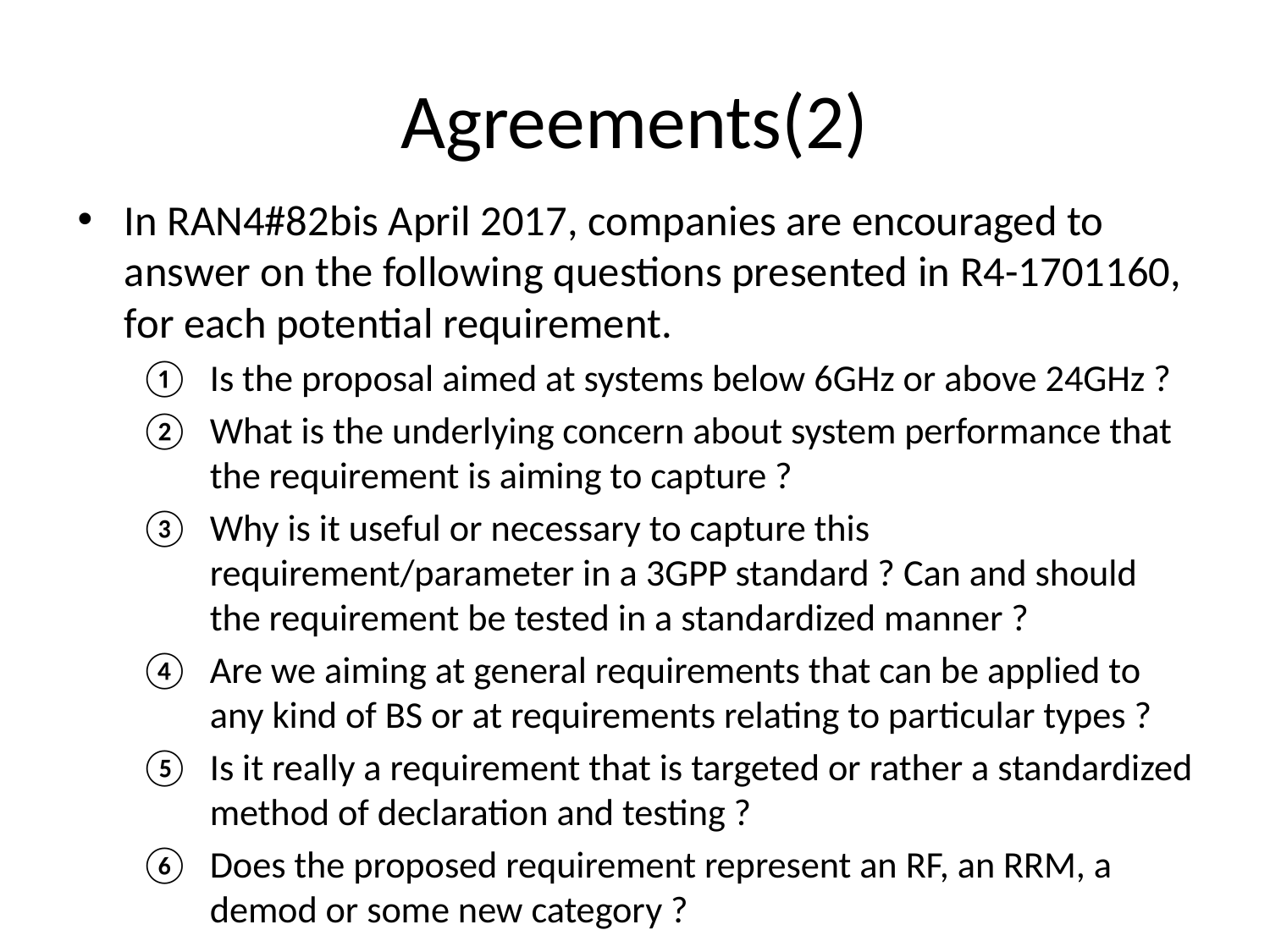

# Agreements(2)
In RAN4#82bis April 2017, companies are encouraged to answer on the following questions presented in R4-1701160, for each potential requirement.
Is the proposal aimed at systems below 6GHz or above 24GHz ?
What is the underlying concern about system performance that the requirement is aiming to capture ?
Why is it useful or necessary to capture this requirement/parameter in a 3GPP standard ? Can and should the requirement be tested in a standardized manner ?
Are we aiming at general requirements that can be applied to any kind of BS or at requirements relating to particular types ?
Is it really a requirement that is targeted or rather a standardized method of declaration and testing ?
Does the proposed requirement represent an RF, an RRM, a demod or some new category ?